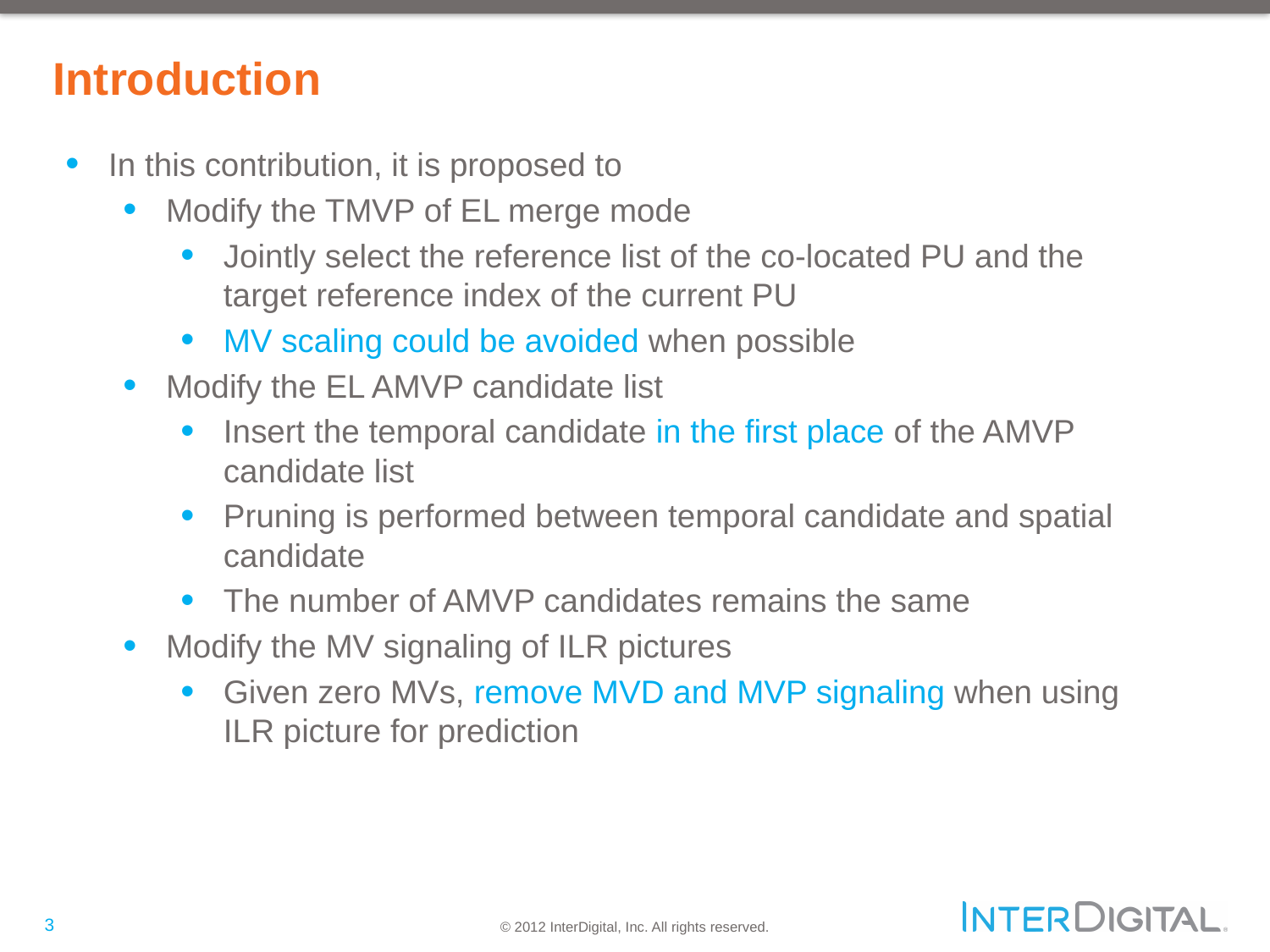

# Introduction
In this contribution, it is proposed to
Modify the TMVP of EL merge mode
Jointly select the reference list of the co-located PU and the target reference index of the current PU
MV scaling could be avoided when possible
Modify the EL AMVP candidate list
Insert the temporal candidate in the first place of the AMVP candidate list
Pruning is performed between temporal candidate and spatial candidate
The number of AMVP candidates remains the same
Modify the MV signaling of ILR pictures
Given zero MVs, remove MVD and MVP signaling when using ILR picture for prediction